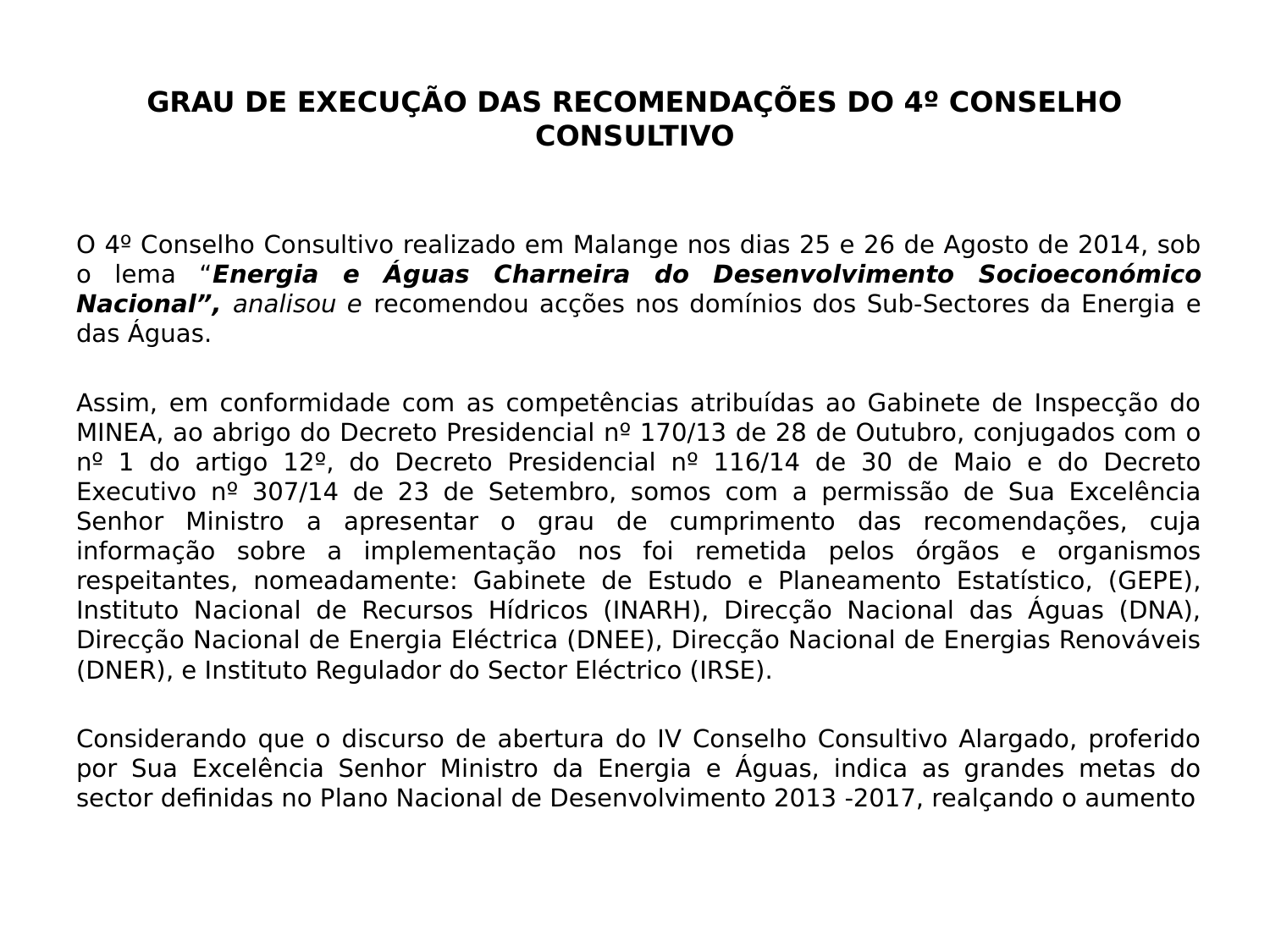

# GRAU DE EXECUÇÃO DAS RECOMENDAÇÕES DO 4º CONSELHO CONSULTIVO
O 4º Conselho Consultivo realizado em Malange nos dias 25 e 26 de Agosto de 2014, sob o lema “Energia e Águas Charneira do Desenvolvimento Socioeconómico Nacional”, analisou e recomendou acções nos domínios dos Sub-Sectores da Energia e das Águas.

Assim, em conformidade com as competências atribuídas ao Gabinete de Inspecção do MINEA, ao abrigo do Decreto Presidencial nº 170/13 de 28 de Outubro, conjugados com o nº 1 do artigo 12º, do Decreto Presidencial nº 116/14 de 30 de Maio e do Decreto Executivo nº 307/14 de 23 de Setembro, somos com a permissão de Sua Excelência Senhor Ministro a apresentar o grau de cumprimento das recomendações, cuja informação sobre a implementação nos foi remetida pelos órgãos e organismos respeitantes, nomeadamente: Gabinete de Estudo e Planeamento Estatístico, (GEPE), Instituto Nacional de Recursos Hídricos (INARH), Direcção Nacional das Águas (DNA), Direcção Nacional de Energia Eléctrica (DNEE), Direcção Nacional de Energias Renováveis (DNER), e Instituto Regulador do Sector Eléctrico (IRSE).

Considerando que o discurso de abertura do IV Conselho Consultivo Alargado, proferido por Sua Excelência Senhor Ministro da Energia e Águas, indica as grandes metas do sector definidas no Plano Nacional de Desenvolvimento 2013 -2017, realçando o aumento